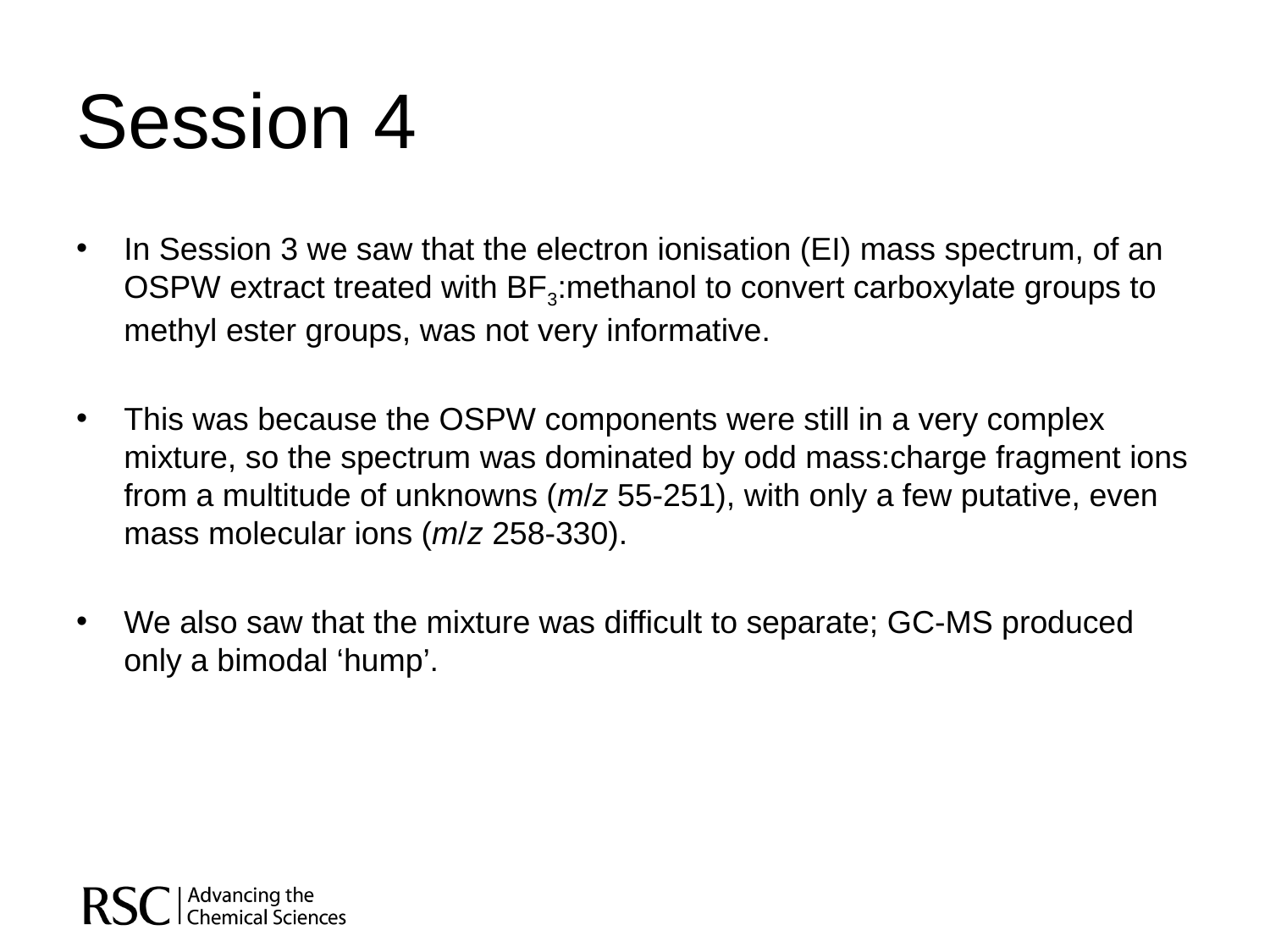

# Session 4
In Session 3 we saw that the electron ionisation (EI) mass spectrum, of an OSPW extract treated with BF3:methanol to convert carboxylate groups to methyl ester groups, was not very informative.

This was because the OSPW components were still in a very complex mixture, so the spectrum was dominated by odd mass:charge fragment ions from a multitude of unknowns (m/z 55-251), with only a few putative, even mass molecular ions (m/z 258-330).

We also saw that the mixture was difficult to separate; GC-MS produced only a bimodal ‘hump’.